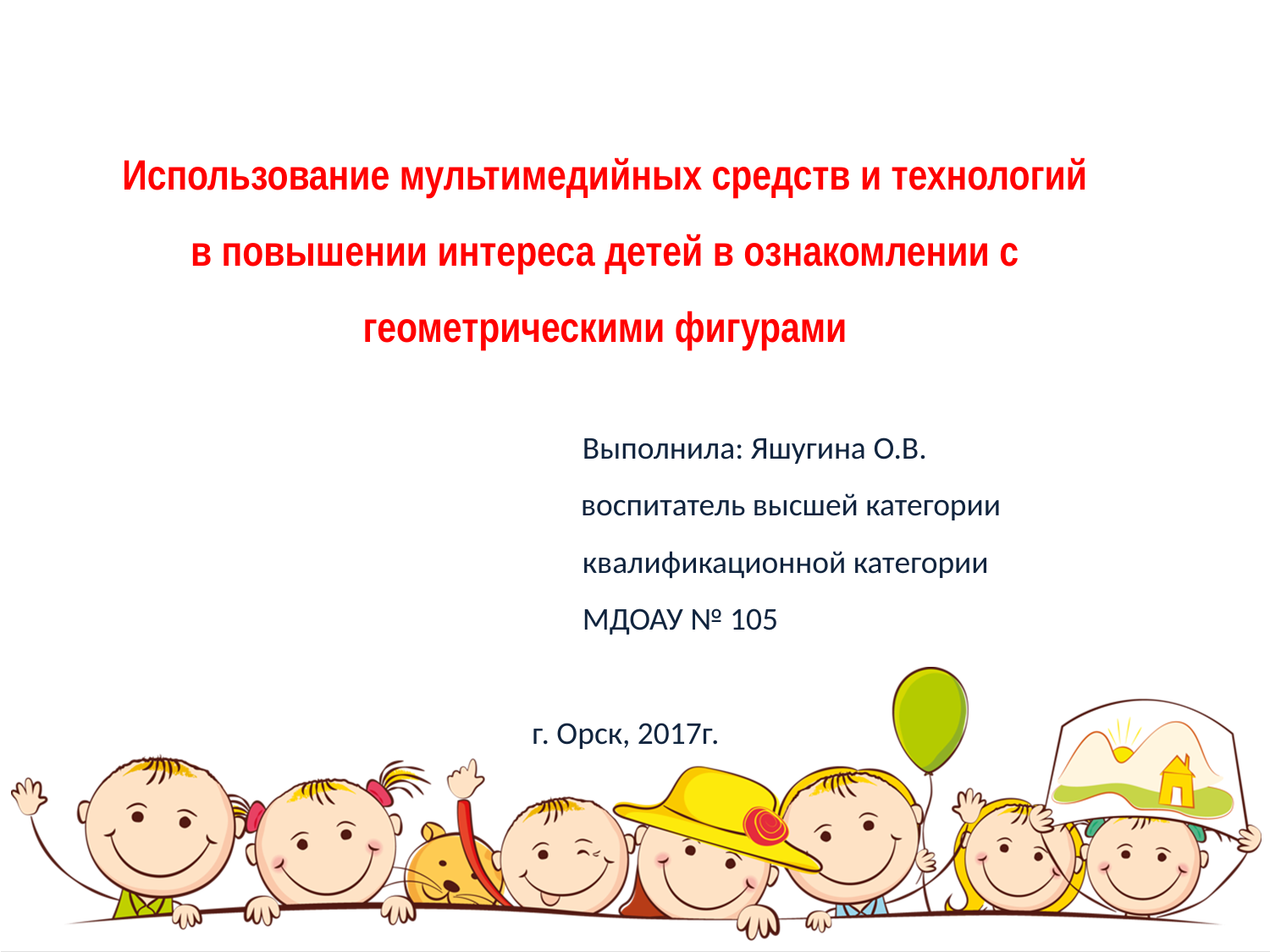

Использование мультимедийных средств и технологий в повышении интереса детей в ознакомлении с геометрическими фигурами

                                                                  Выполнила: Яшугина О.В.
                                                                  воспитатель высшей категории
                                                                  квалификационной категории
                                                                  МДОАУ № 105

                                                           г. Орск, 2017г.